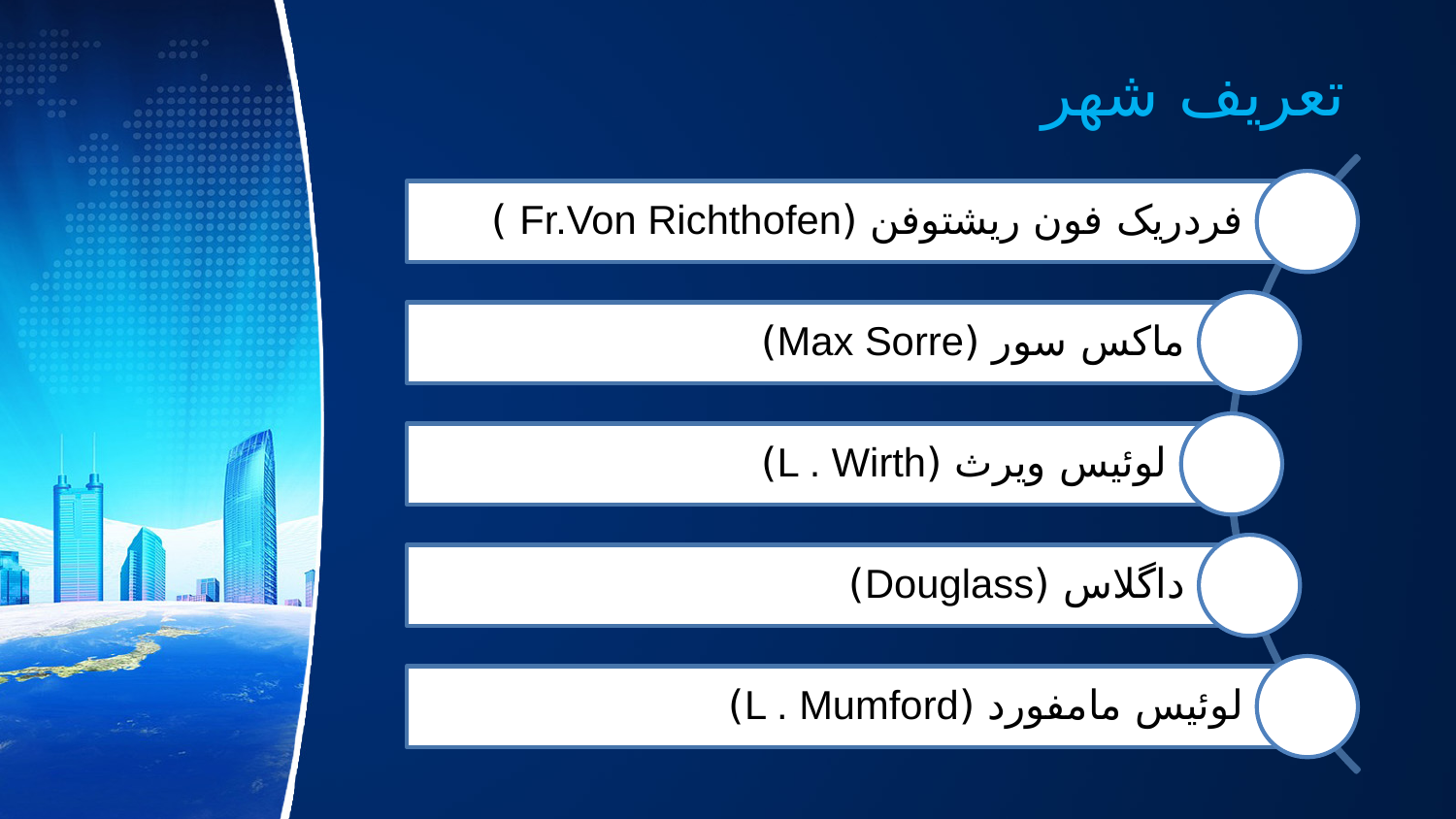

# تعریف شهر
فردریک فون ریشتوفن (Fr.Von Richthofen )
ماکس سور (Max Sorre)
لوئیس ویرث (L . Wirth)
داگلاس (Douglass)
لوئیس مامفورد (L . Mumford)